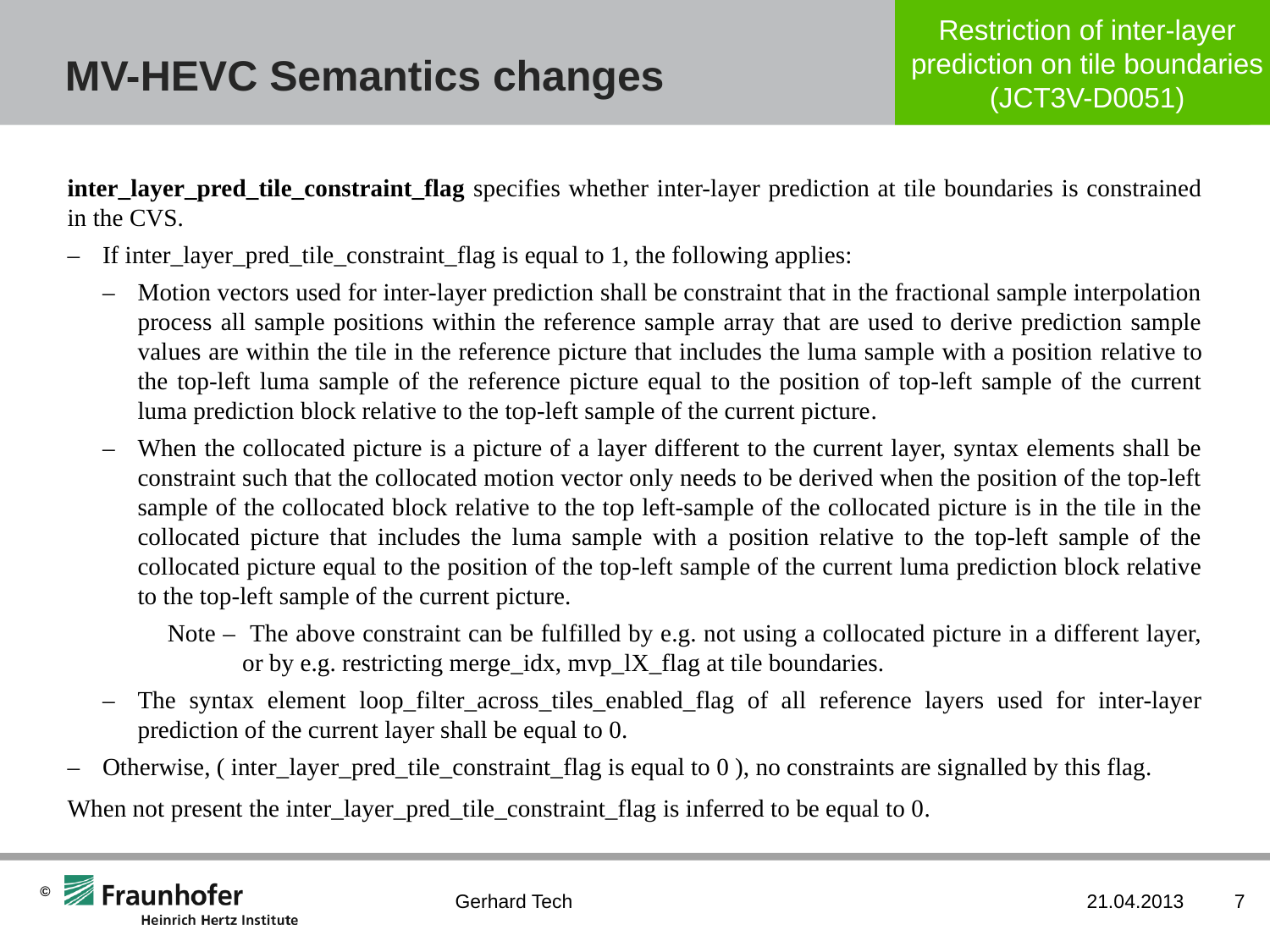

# MV-HEVC Semantics changes
inter_layer_pred_tile_constraint_flag specifies whether inter-layer prediction at tile boundaries is constrained in the CVS.
–	If inter_layer_pred_tile_constraint_flag is equal to 1, the following applies:
–	Motion vectors used for inter-layer prediction shall be constraint that in the fractional sample interpolation process all sample positions within the reference sample array that are used to derive prediction sample values are within the tile in the reference picture that includes the luma sample with a position relative to the top-left luma sample of the reference picture equal to the position of top-left sample of the current luma prediction block relative to the top-left sample of the current picture.
–	When the collocated picture is a picture of a layer different to the current layer, syntax elements shall be constraint such that the collocated motion vector only needs to be derived when the position of the top-left sample of the collocated block relative to the top left-sample of the collocated picture is in the tile in the collocated picture that includes the luma sample with a position relative to the top-left sample of the collocated picture equal to the position of the top-left sample of the current luma prediction block relative to the top-left sample of the current picture.
Note – ­ The above constraint can be fulfilled by e.g. not using a collocated picture in a different layer, or by e.g. restricting merge_idx, mvp_lX_flag at tile boundaries.
–	The syntax element loop_filter_across_tiles_enabled_flag of all reference layers used for inter-layer prediction of the current layer shall be equal to 0.
–	Otherwise, ( inter_layer_pred_tile_constraint_flag is equal to 0 ), no constraints are signalled by this flag.
When not present the inter_layer_pred_tile_constraint_flag is inferred to be equal to 0.
Gerhard Tech
21.04.2013
7